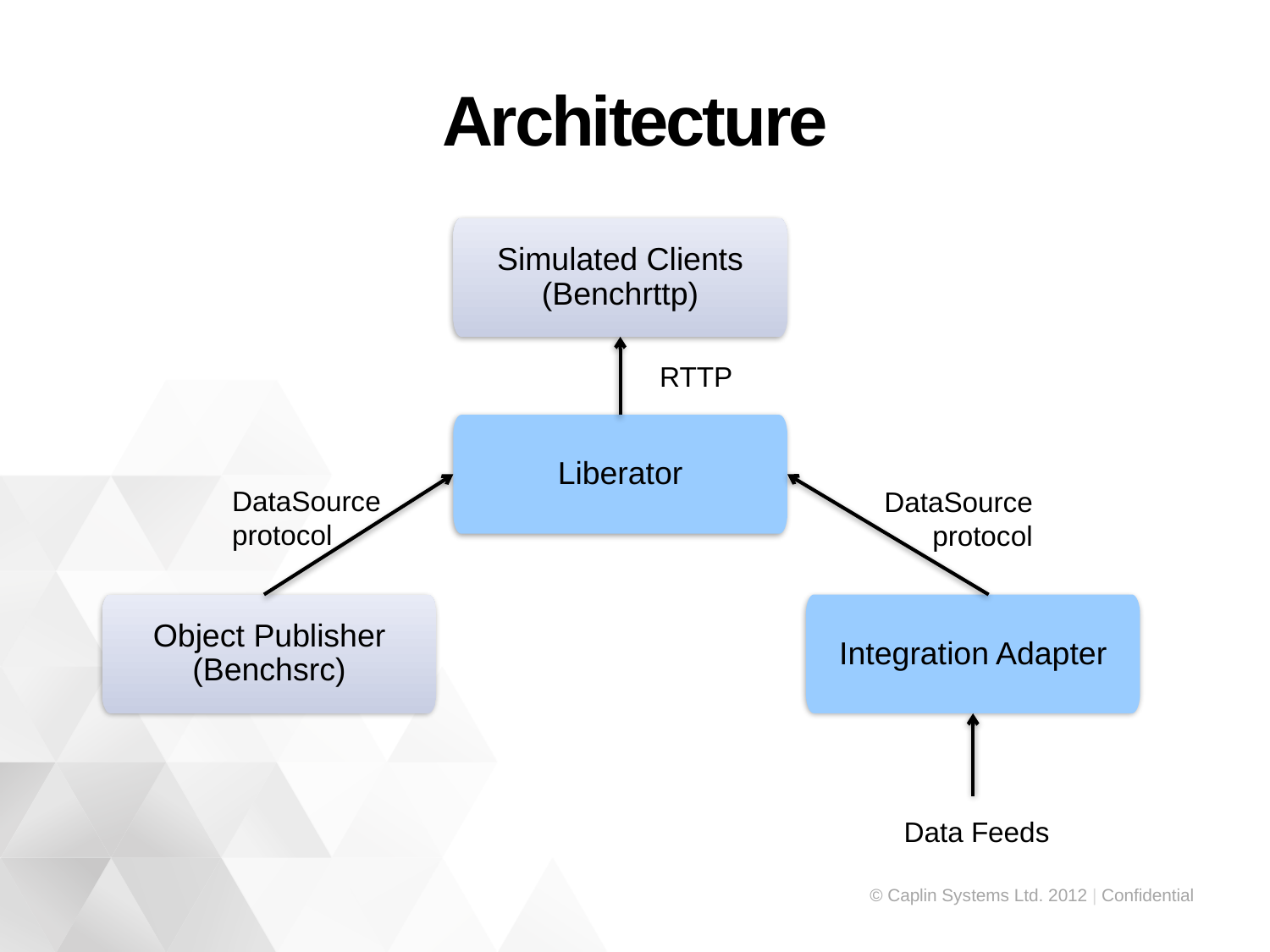

# Architecture
Simulated Clients
(Benchrttp)
RTTP
Liberator
DataSource protocol
DataSource protocol
Object Publisher
(Benchsrc)
Integration Adapter
Data Feeds